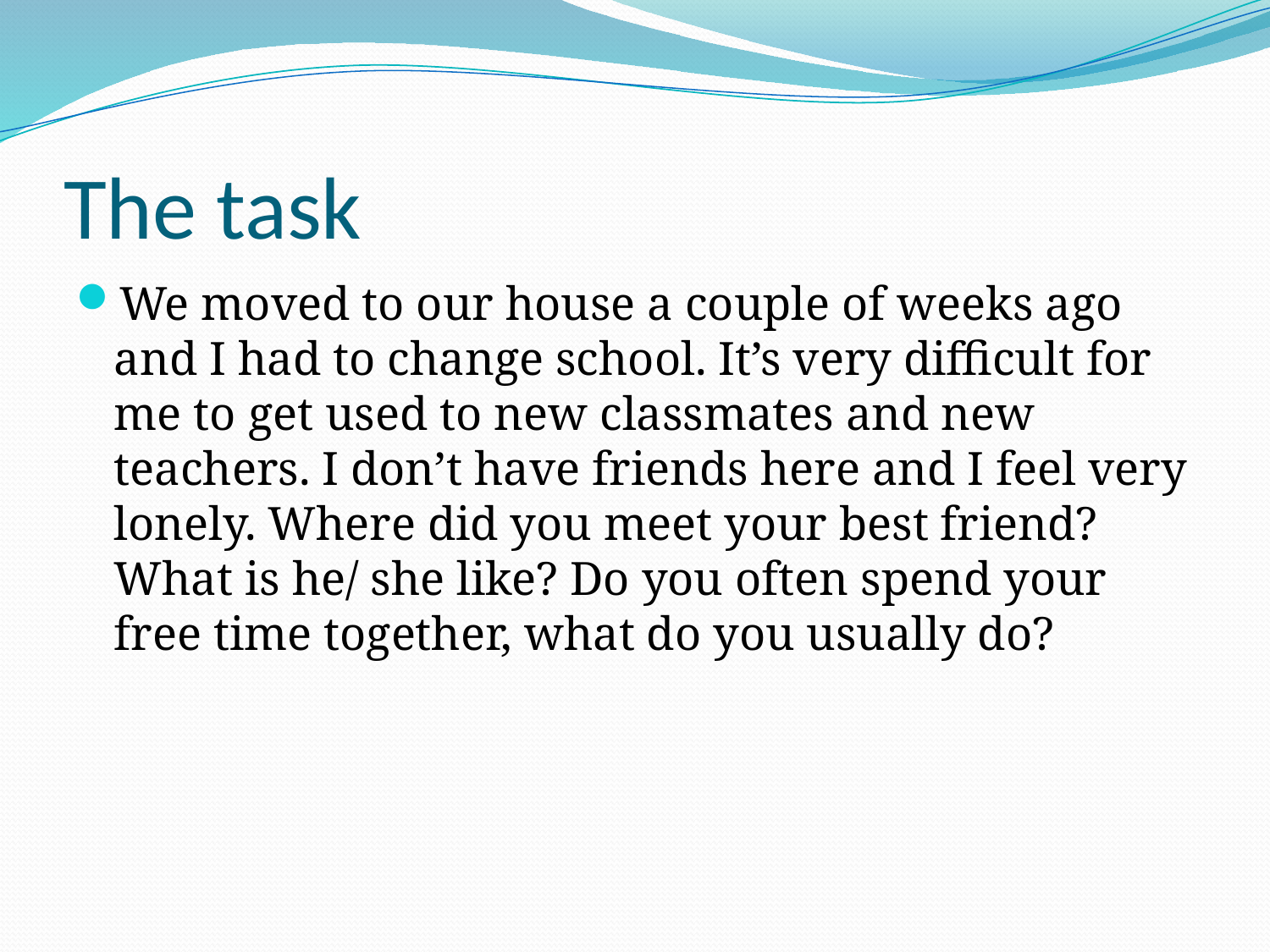

# The task
We moved to our house a couple of weeks ago and I had to change school. It’s very difficult for me to get used to new classmates and new teachers. I don’t have friends here and I feel very lonely. Where did you meet your best friend? What is he/ she like? Do you often spend your free time together, what do you usually do?